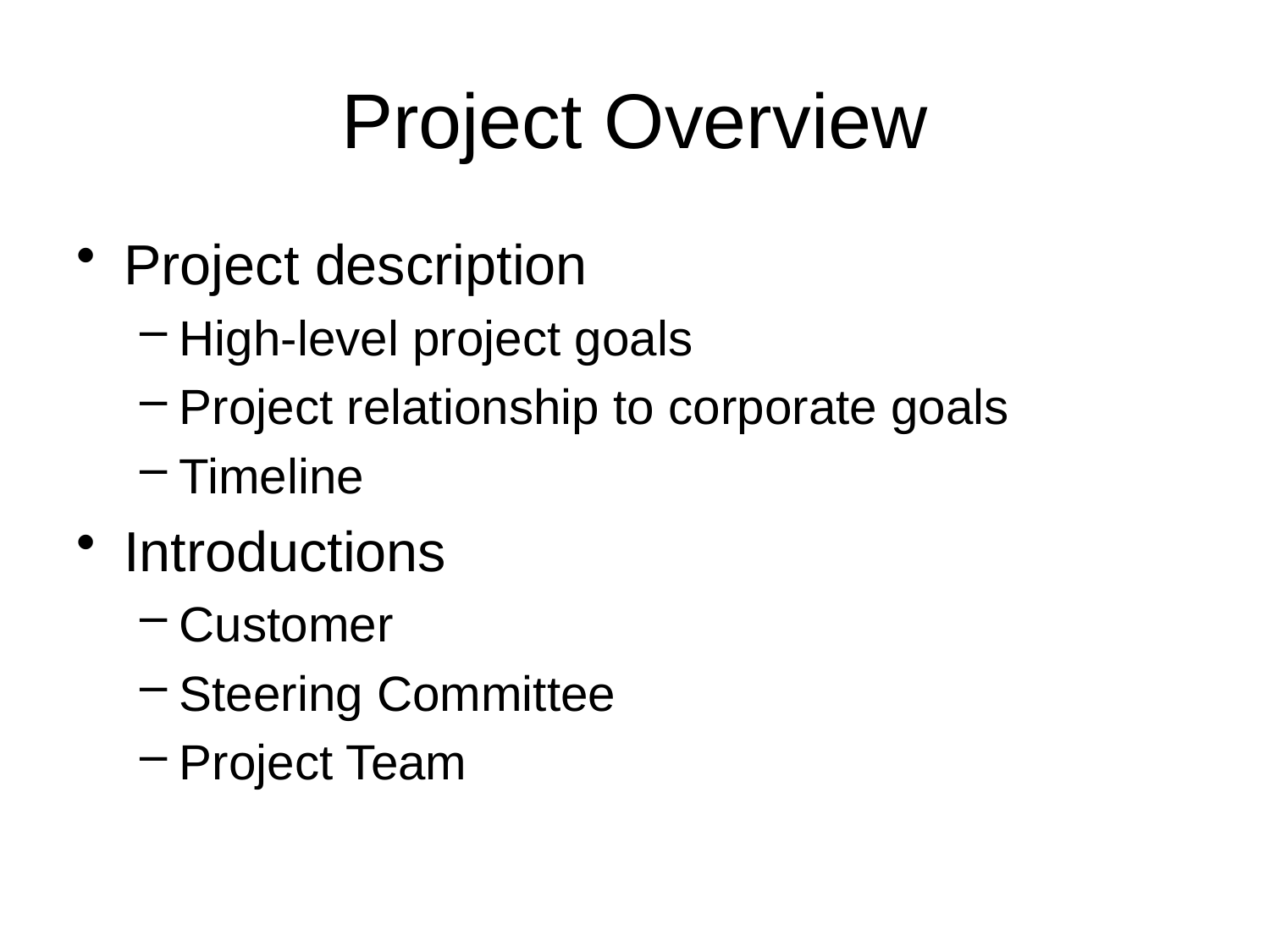

# Project Overview
Project description
High-level project goals
Project relationship to corporate goals
Timeline
Introductions
Customer
Steering Committee
Project Team